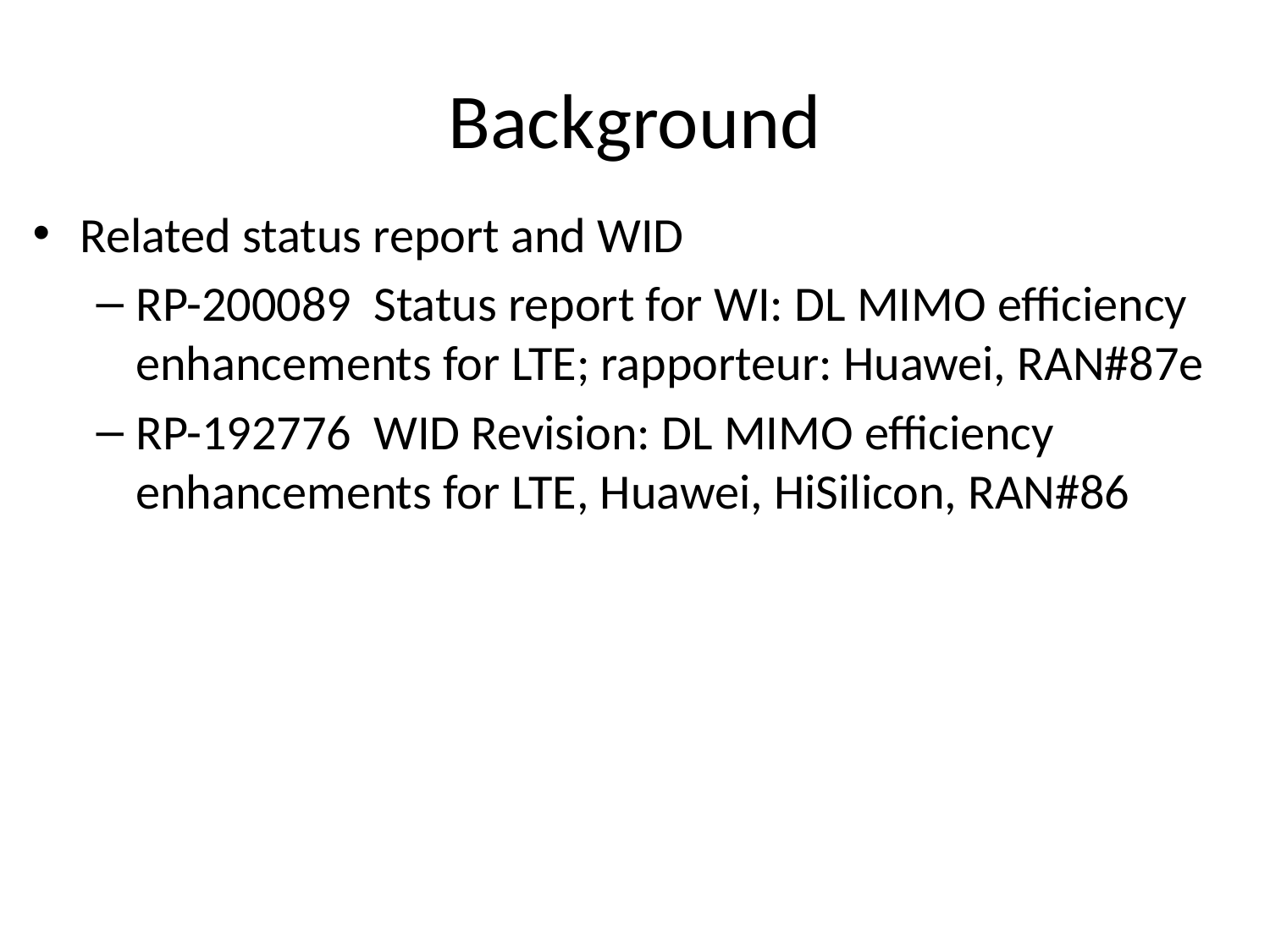

# Background
Related status report and WID
RP-200089  Status report for WI: DL MIMO efficiency enhancements for LTE; rapporteur: Huawei, RAN#87e
RP-192776  WID Revision: DL MIMO efficiency enhancements for LTE, Huawei, HiSilicon, RAN#86